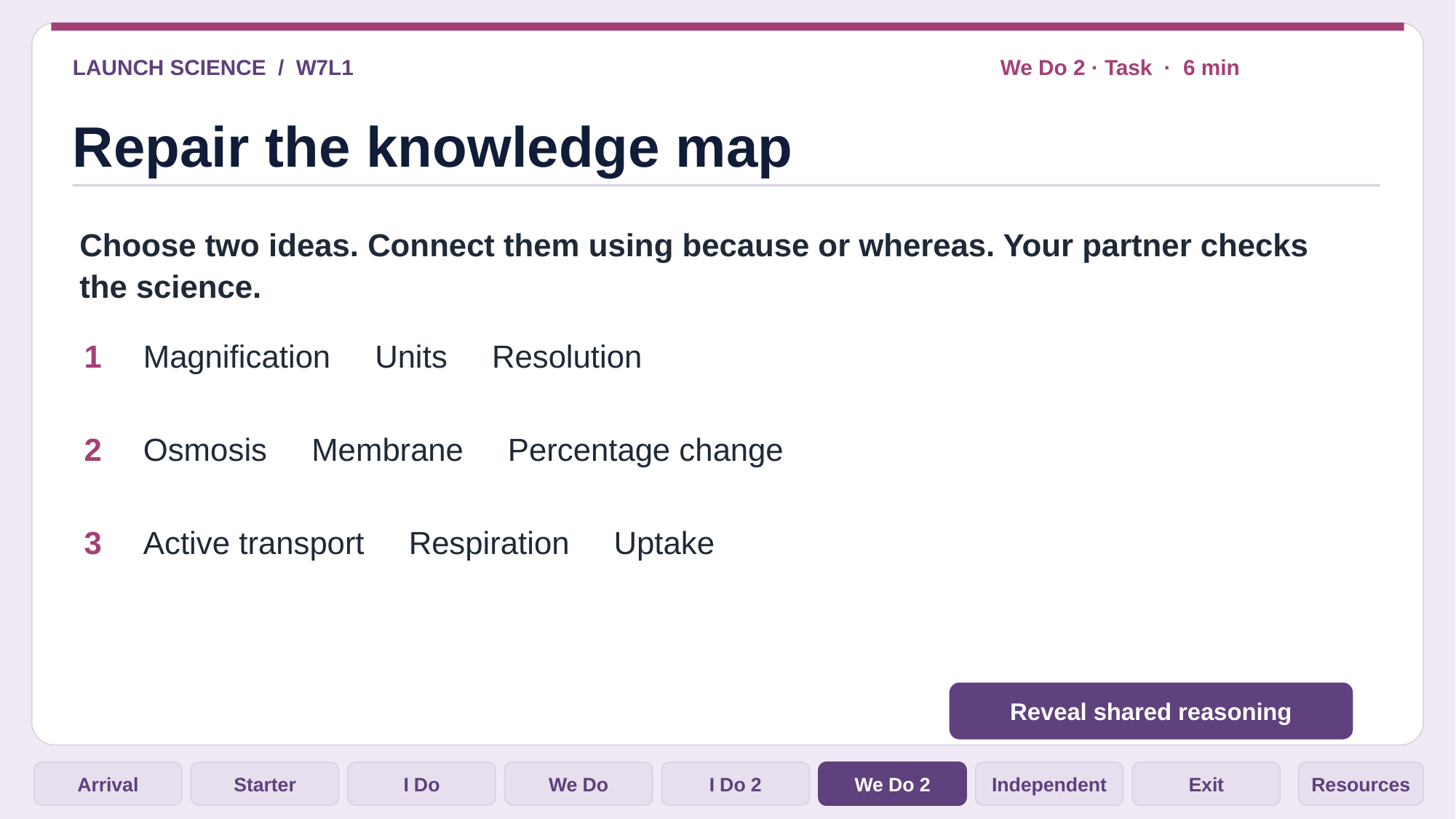

LAUNCH SCIENCE  /  W7L1
We Do 2 · Task  ·  6 min
Repair the knowledge map

Choose two ideas. Connect them using because or whereas. Your partner checks the science.
1
Magnification     Units     Resolution
2
Osmosis     Membrane     Percentage change
3
Active transport     Respiration     Uptake
Reveal shared reasoning
Arrival
Starter
I Do
We Do
I Do 2
We Do 2
Independent
Exit
Resources